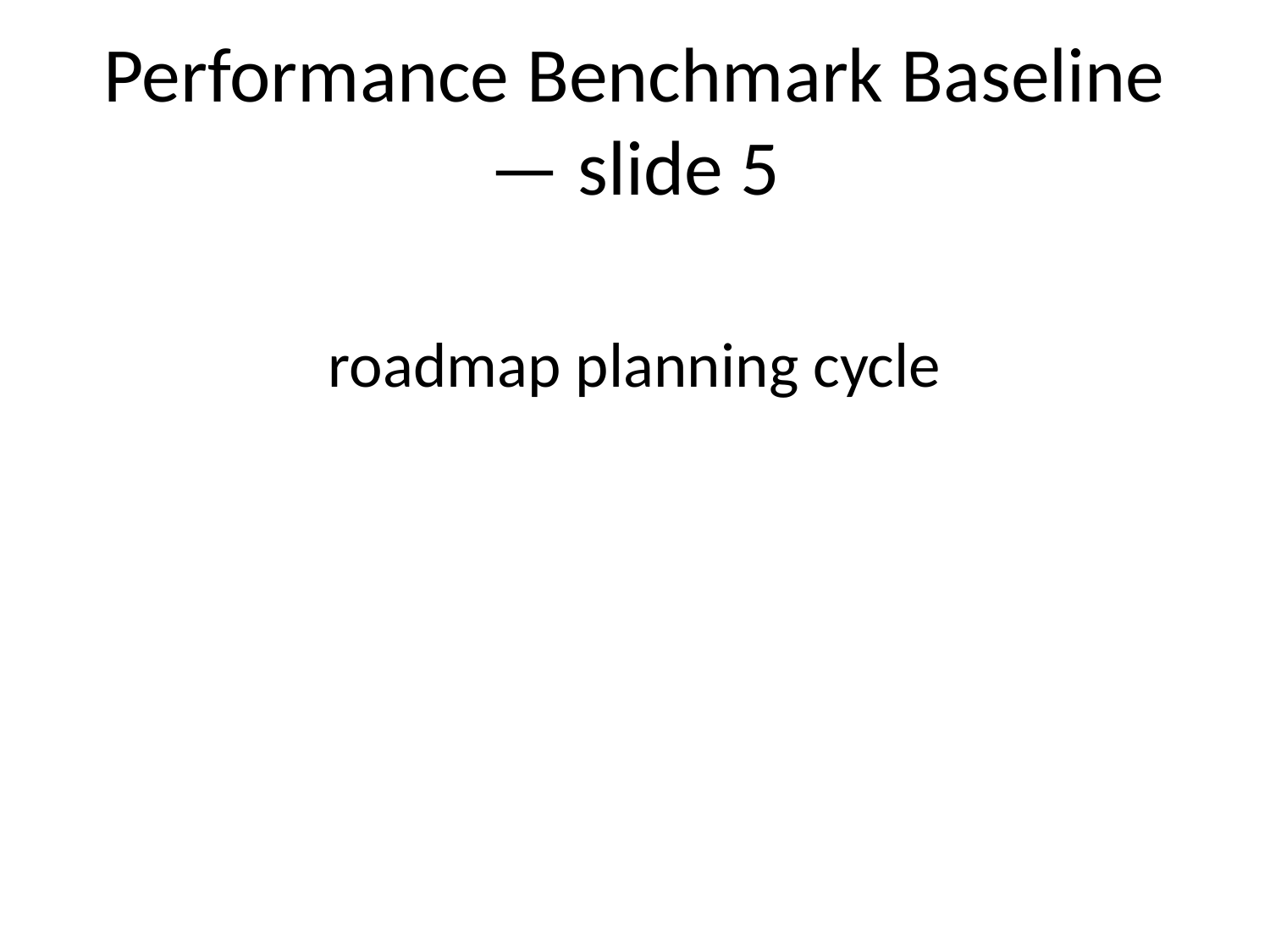

# Performance Benchmark Baseline — slide 5
roadmap planning cycle